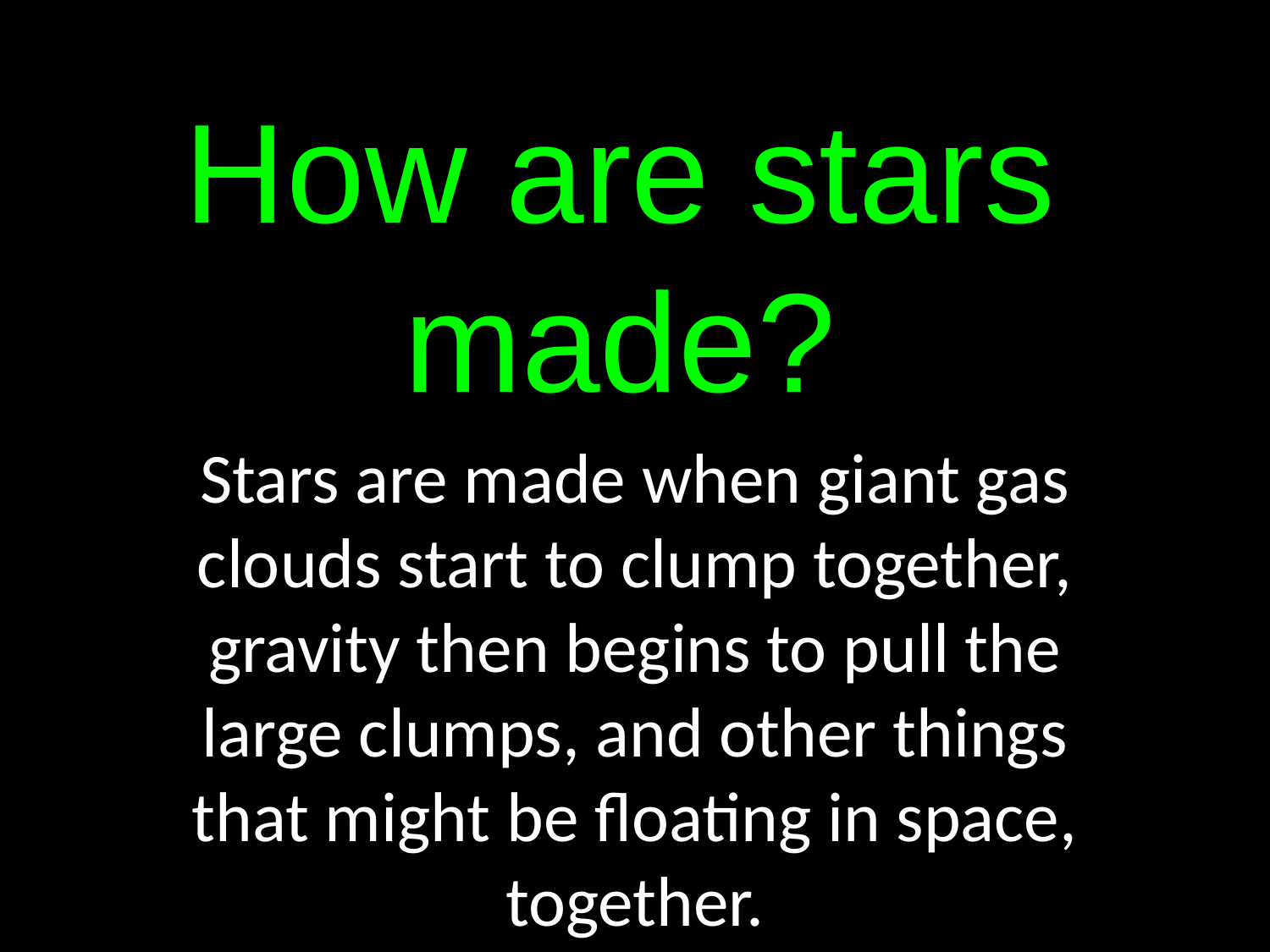

How are stars
made?
Stars are made when giant gas clouds start to clump together, gravity then begins to pull the large clumps, and other things that might be floating in space, together.